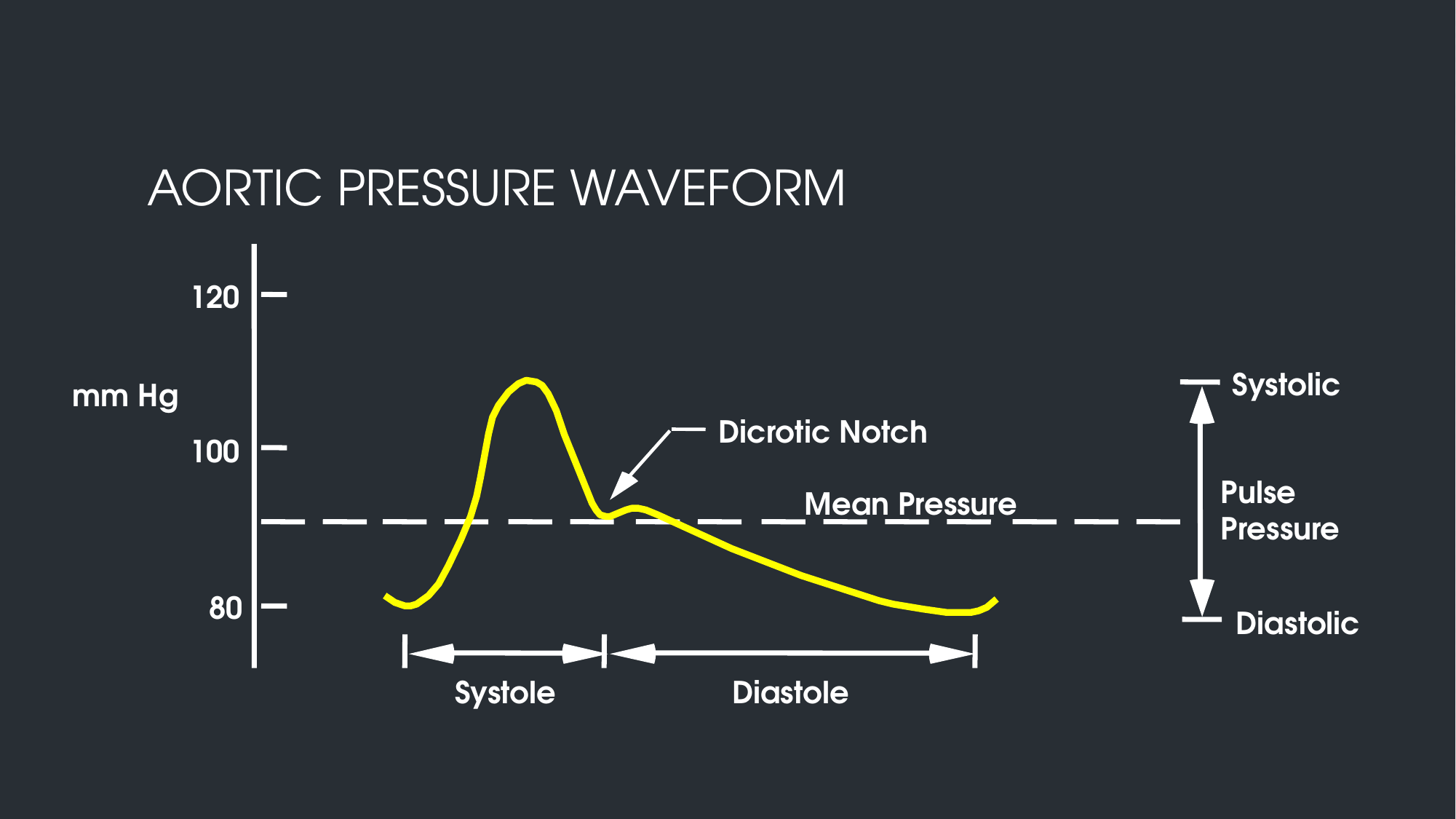

# Aortic Pressure Waveform

120

Systolic
mm Hg

Dicrotic Notch

100

Pulse
Pressure
Mean Pressure

80
Diastolic

Systole
Diastole